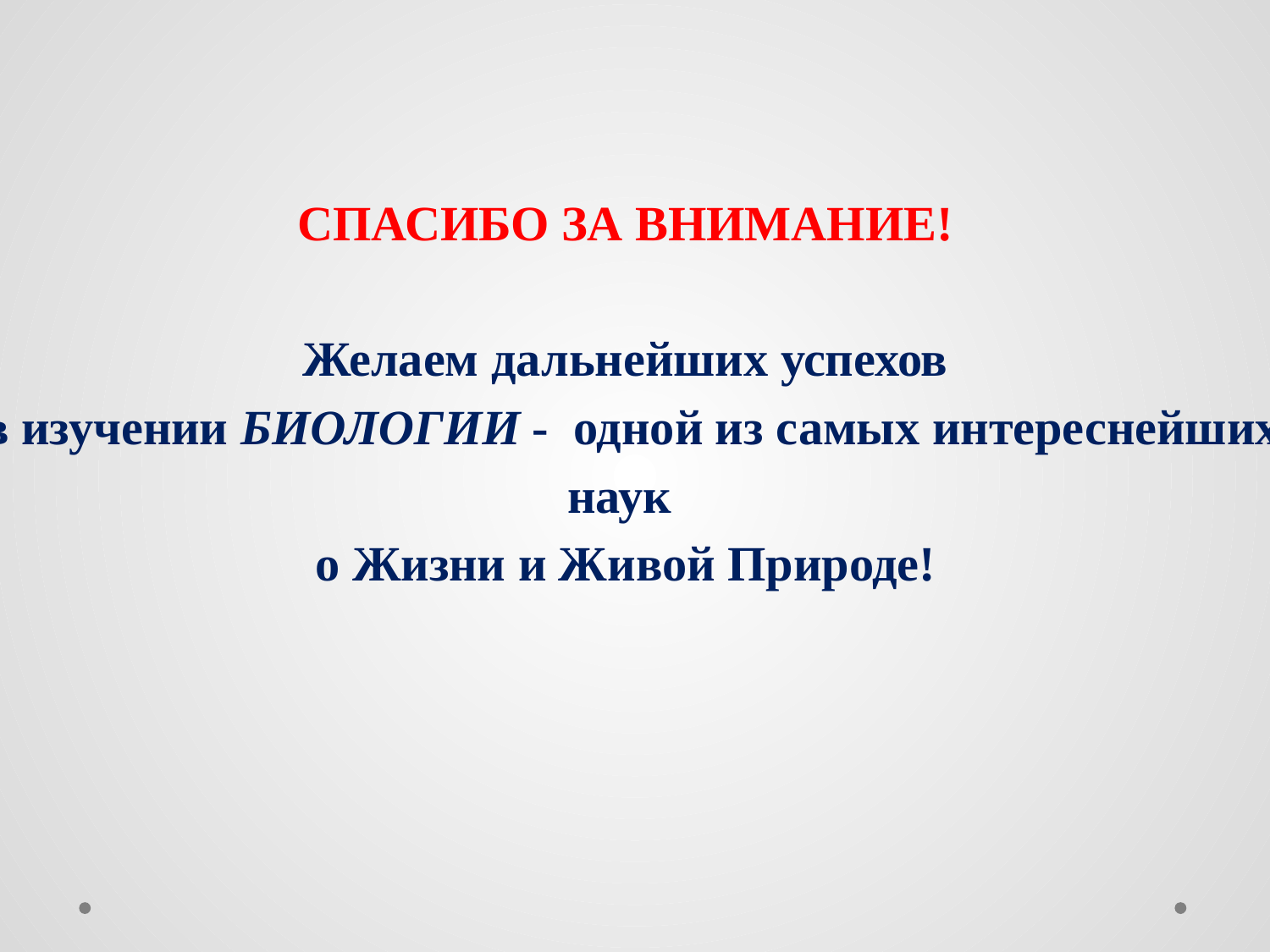

СПАСИБО ЗА ВНИМАНИЕ!

Желаем дальнейших успехов
 в изучении БИОЛОГИИ -  одной из самых интереснейших наук
о Жизни и Живой Природе!